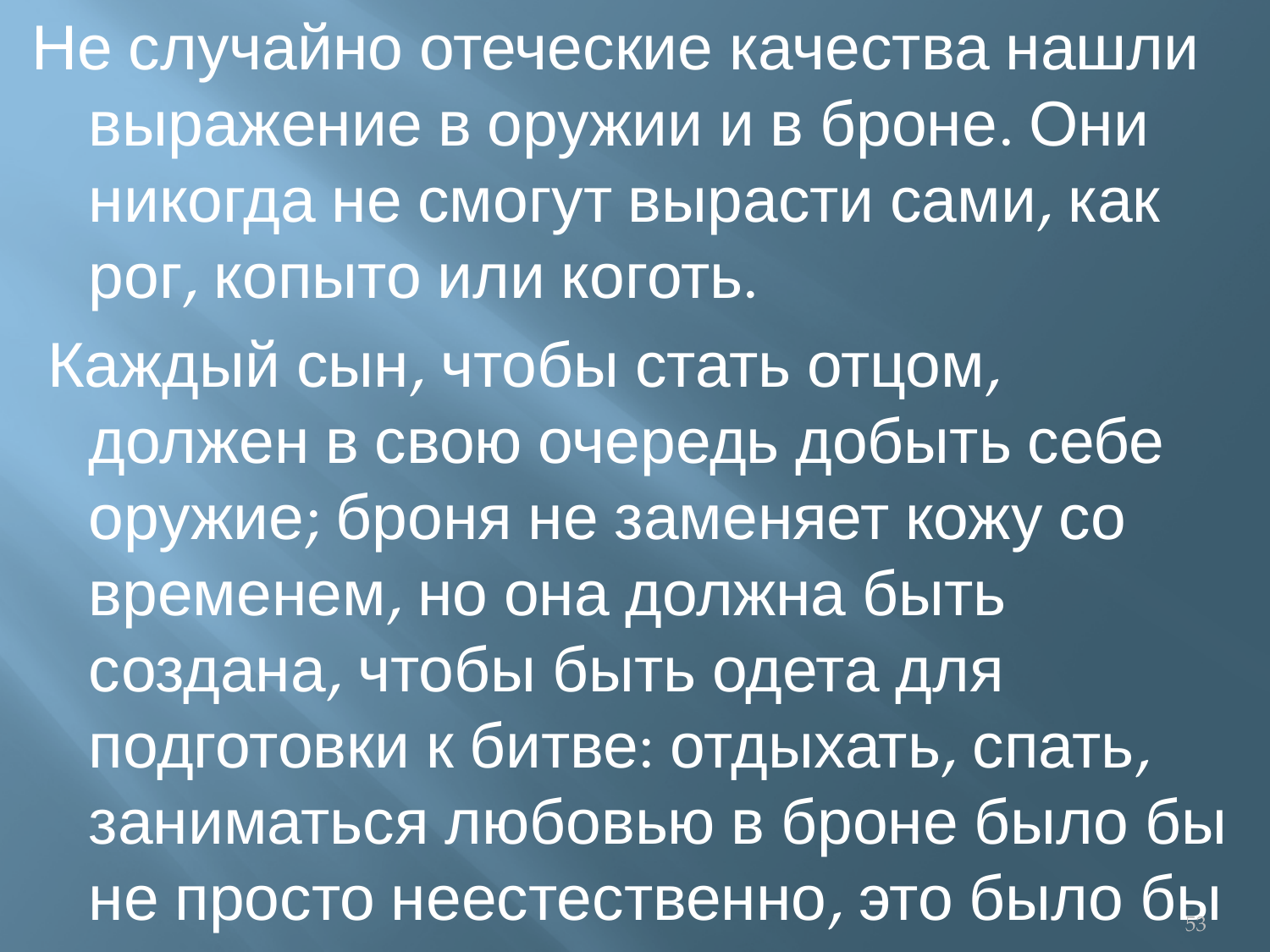

Не случайно отеческие качества нашли выражение в оружии и в броне. Они никогда не смогут вырасти сами, как рог, копыто или коготь.
 Каждый сын, чтобы стать отцом, должен в свою очередь добыть себе оружие; броня не заменяет кожу со временем, но она должна быть создана, чтобы быть одета для подготовки к битве: отдыхать, спать, заниматься любовью в броне было бы не просто неестественно, это было бы настоящим мучением.

53